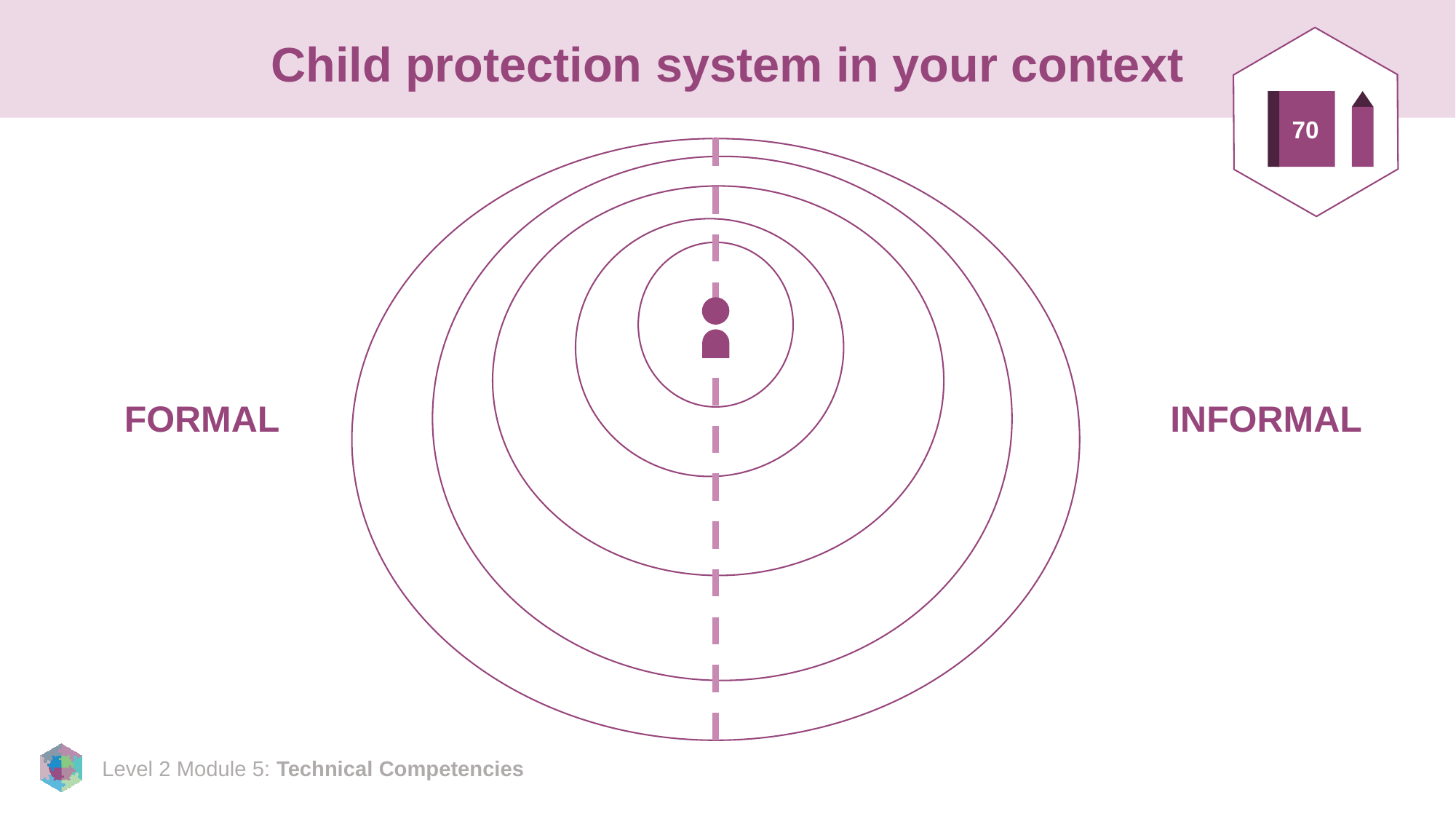

# Child protection system in your context

70

FORMAL
INFORMAL